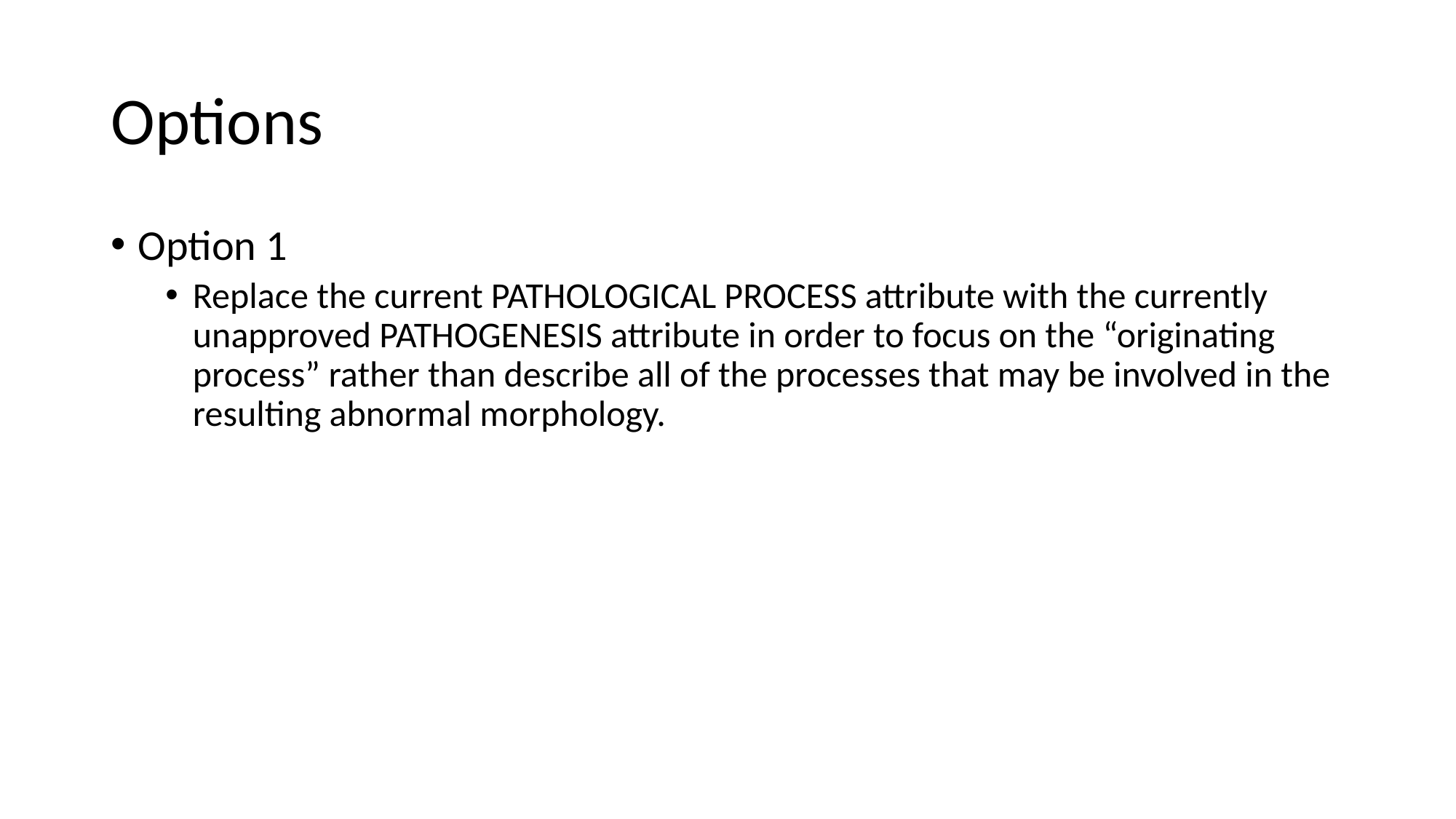

# Options
Option 1
Replace the current PATHOLOGICAL PROCESS attribute with the currently unapproved PATHOGENESIS attribute in order to focus on the “originating process” rather than describe all of the processes that may be involved in the resulting abnormal morphology.